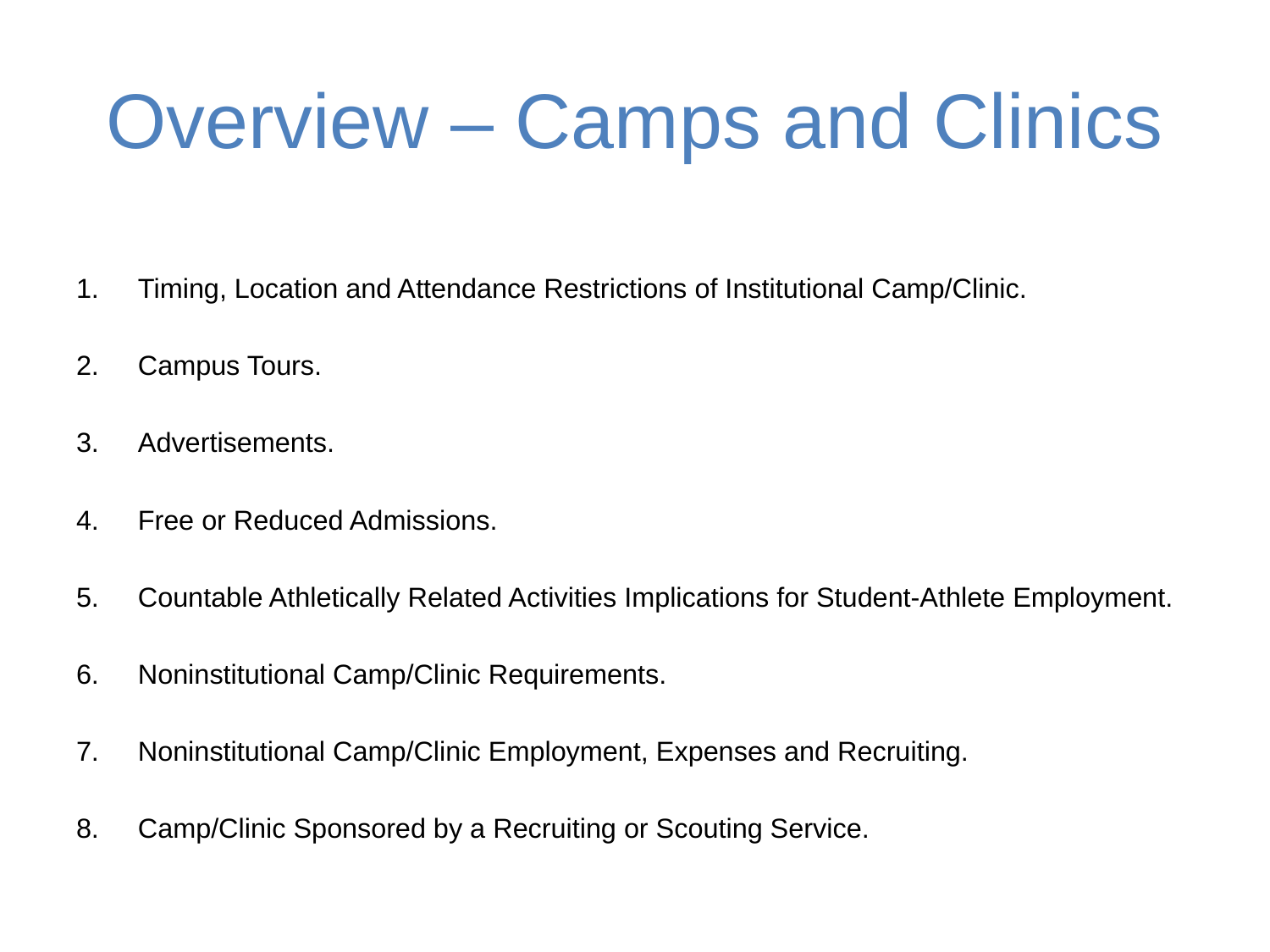

# Overview – Camps and Clinics
Timing, Location and Attendance Restrictions of Institutional Camp/Clinic.

Campus Tours.

Advertisements.

Free or Reduced Admissions.

Countable Athletically Related Activities Implications for Student-Athlete Employment.

Noninstitutional Camp/Clinic Requirements.

Noninstitutional Camp/Clinic Employment, Expenses and Recruiting.

Camp/Clinic Sponsored by a Recruiting or Scouting Service.